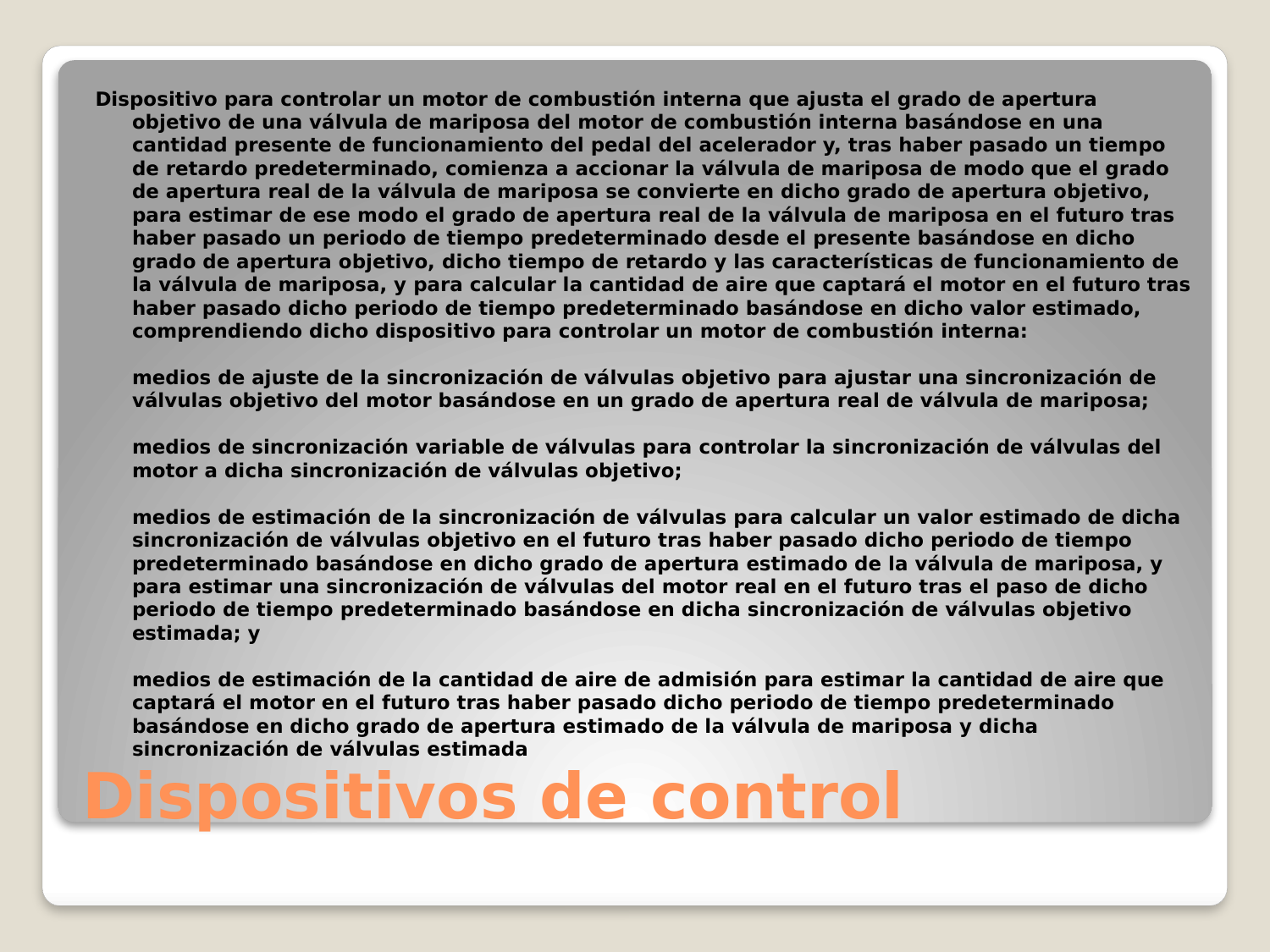

Dispositivo para controlar un motor de combustión interna que ajusta el grado de apertura objetivo de una válvula de mariposa del motor de combustión interna basándose en una cantidad presente de funcionamiento del pedal del acelerador y, tras haber pasado un tiempo de retardo predeterminado, comienza a accionar la válvula de mariposa de modo que el grado de apertura real de la válvula de mariposa se convierte en dicho grado de apertura objetivo, para estimar de ese modo el grado de apertura real de la válvula de mariposa en el futuro tras haber pasado un periodo de tiempo predeterminado desde el presente basándose en dicho grado de apertura objetivo, dicho tiempo de retardo y las características de funcionamiento de la válvula de mariposa, y para calcular la cantidad de aire que captará el motor en el futuro tras haber pasado dicho periodo de tiempo predeterminado basándose en dicho valor estimado, comprendiendo dicho dispositivo para controlar un motor de combustión interna:
medios de ajuste de la sincronización de válvulas objetivo para ajustar una sincronización de válvulas objetivo del motor basándose en un grado de apertura real de válvula de mariposa;
medios de sincronización variable de válvulas para controlar la sincronización de válvulas del motor a dicha sincronización de válvulas objetivo;
medios de estimación de la sincronización de válvulas para calcular un valor estimado de dicha sincronización de válvulas objetivo en el futuro tras haber pasado dicho periodo de tiempo predeterminado basándose en dicho grado de apertura estimado de la válvula de mariposa, y para estimar una sincronización de válvulas del motor real en el futuro tras el paso de dicho periodo de tiempo predeterminado basándose en dicha sincronización de válvulas objetivo estimada; y
medios de estimación de la cantidad de aire de admisión para estimar la cantidad de aire que captará el motor en el futuro tras haber pasado dicho periodo de tiempo predeterminado basándose en dicho grado de apertura estimado de la válvula de mariposa y dicha sincronización de válvulas estimada
# Dispositivos de control